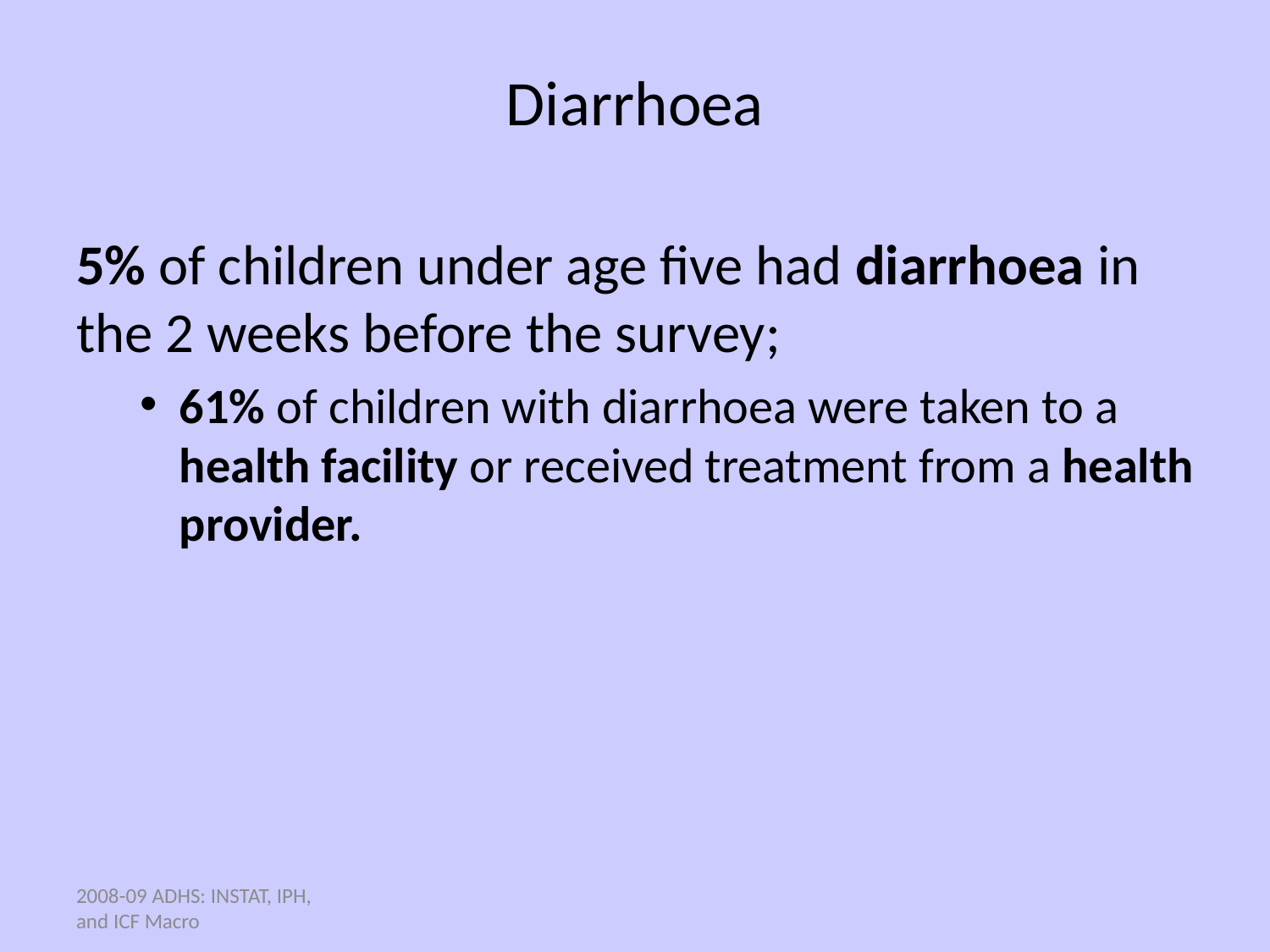

# Diarrhoea
5% of children under age five had diarrhoea in the 2 weeks before the survey;
61% of children with diarrhoea were taken to a health facility or received treatment from a health provider.
2008-09 ADHS: INSTAT, IPH, and ICF Macro